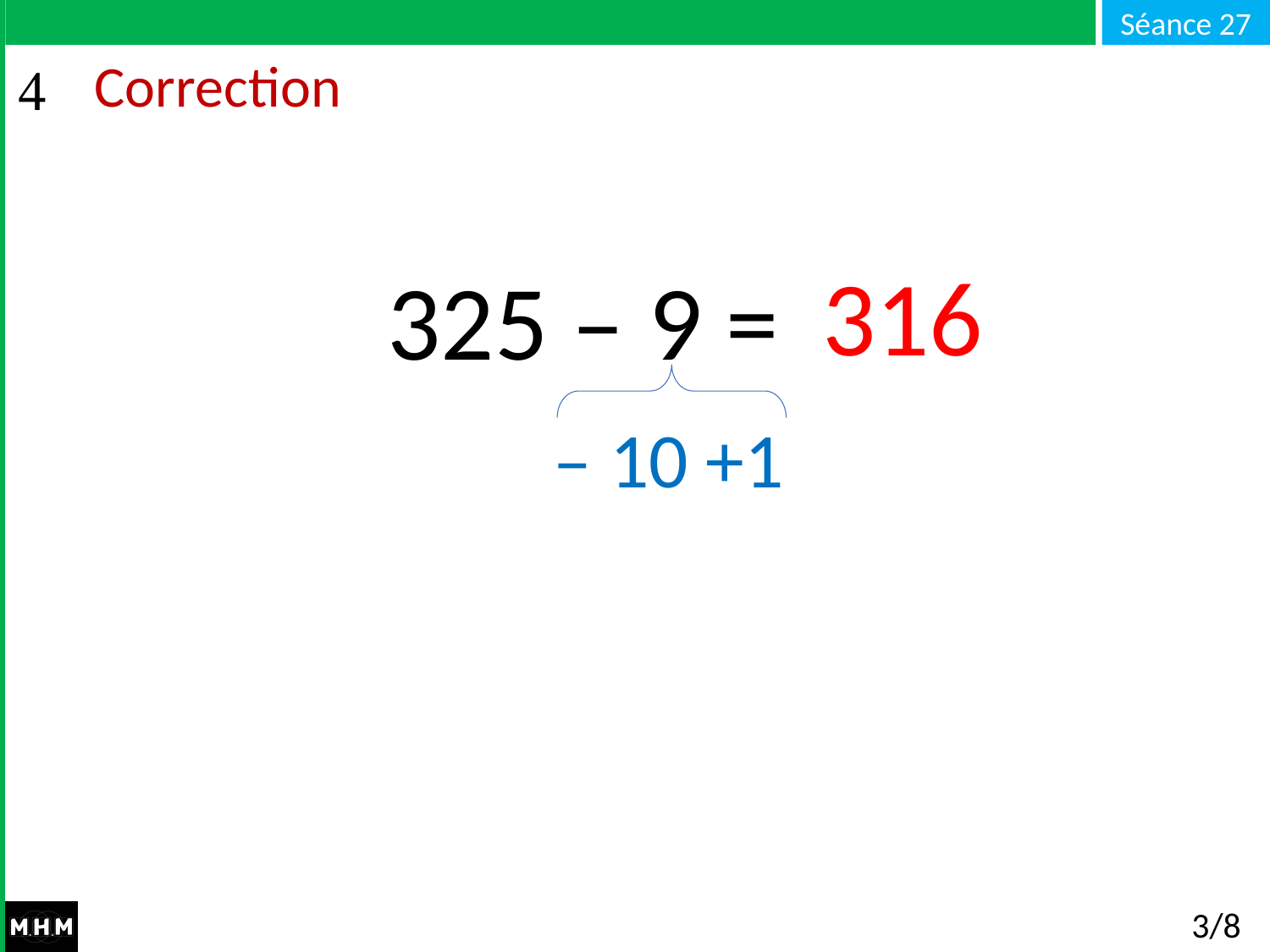

# Correction
316
325 – 9 =

– 10 +1
3/8